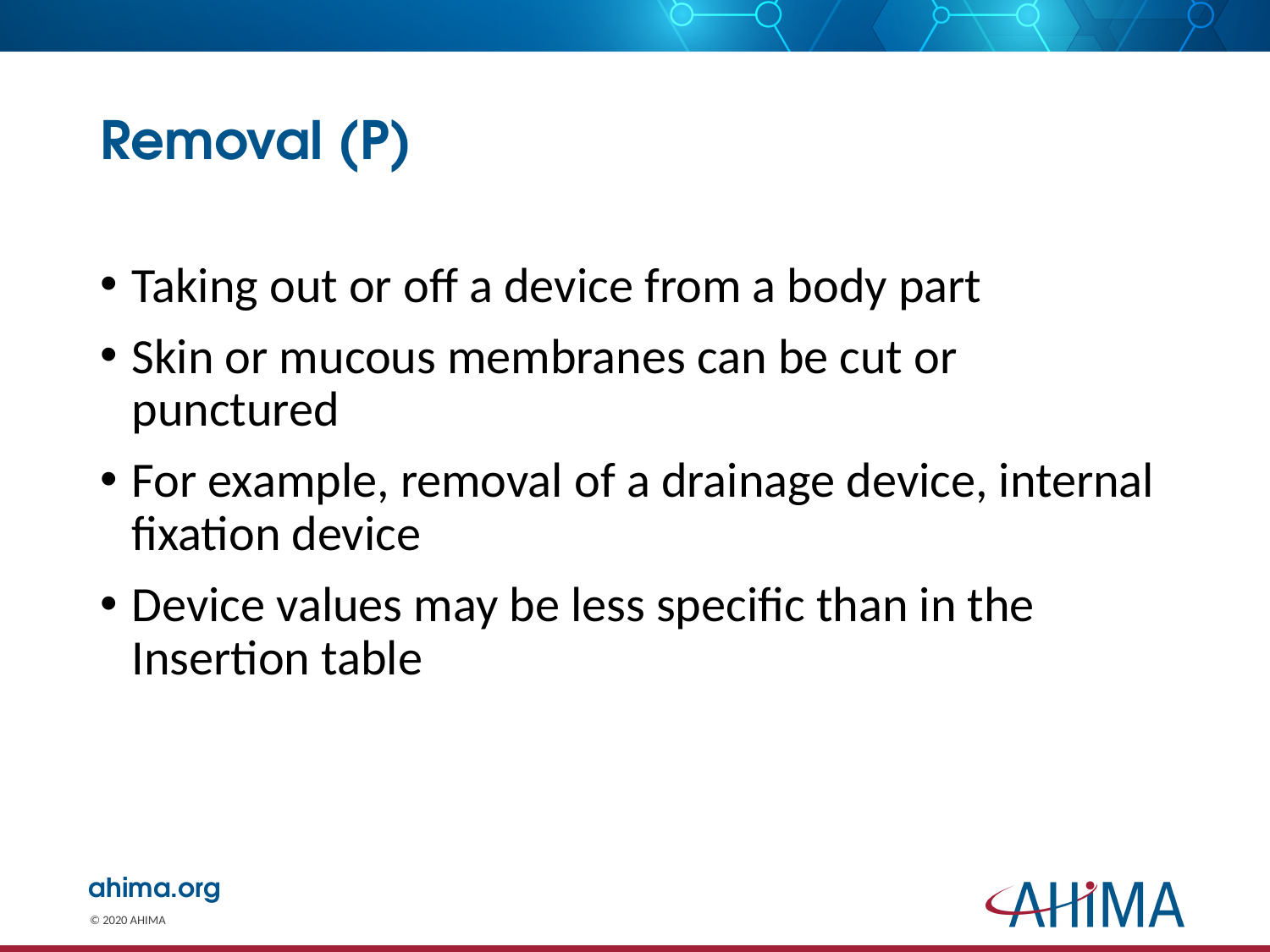

# Removal (P)
Taking out or off a device from a body part
Skin or mucous membranes can be cut or punctured
For example, removal of a drainage device, internal fixation device
Device values may be less specific than in the Insertion table